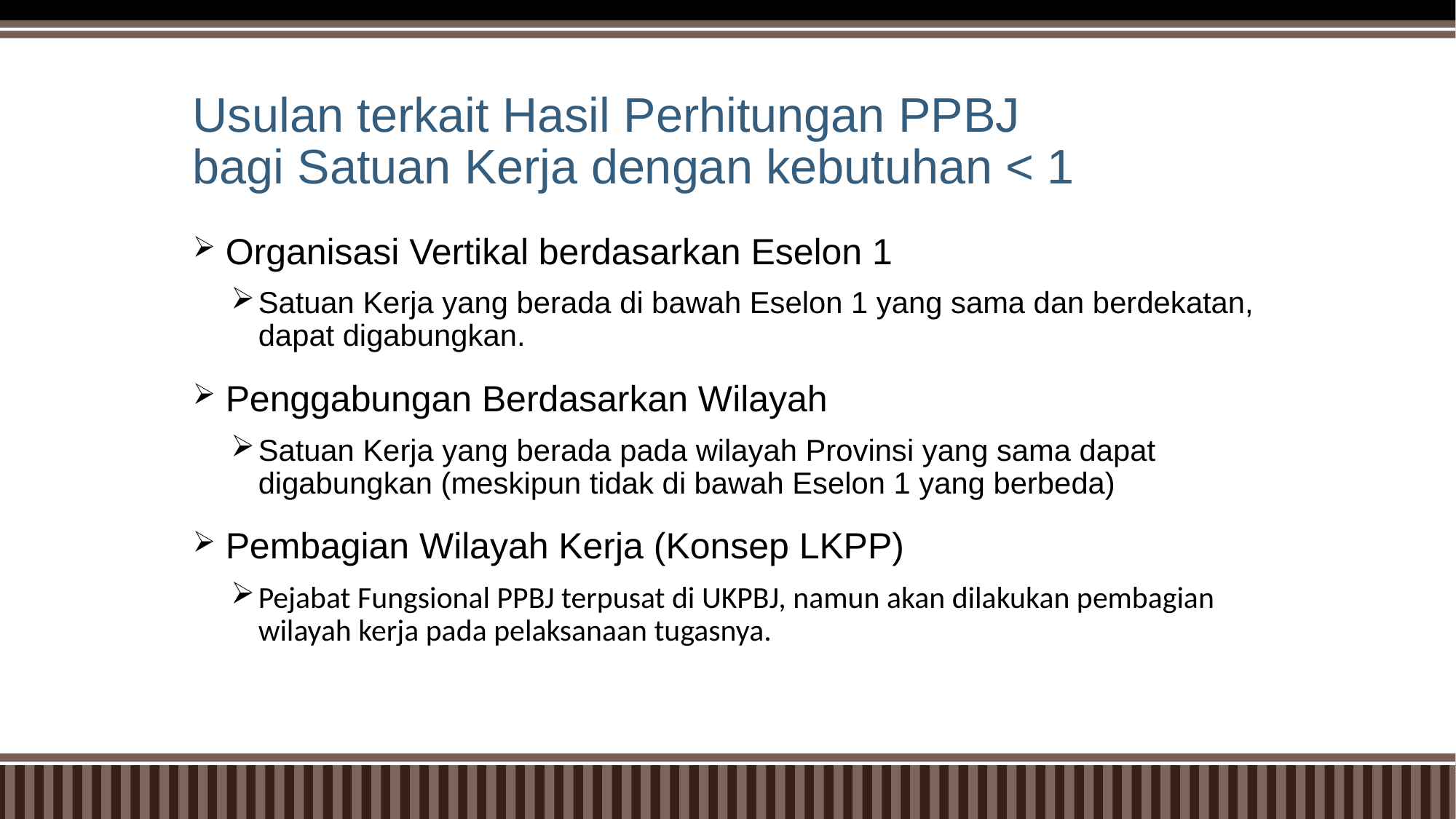

# Usulan terkait Hasil Perhitungan PPBJ bagi Satuan Kerja dengan kebutuhan < 1
Organisasi Vertikal berdasarkan Eselon 1
Satuan Kerja yang berada di bawah Eselon 1 yang sama dan berdekatan,  dapat digabungkan.
Penggabungan Berdasarkan Wilayah
Satuan Kerja yang berada pada wilayah Provinsi yang sama dapat digabungkan (meskipun tidak di bawah Eselon 1 yang berbeda)
Pembagian Wilayah Kerja (Konsep LKPP)
Pejabat Fungsional PPBJ terpusat di UKPBJ, namun akan dilakukan pembagian wilayah kerja pada pelaksanaan tugasnya.